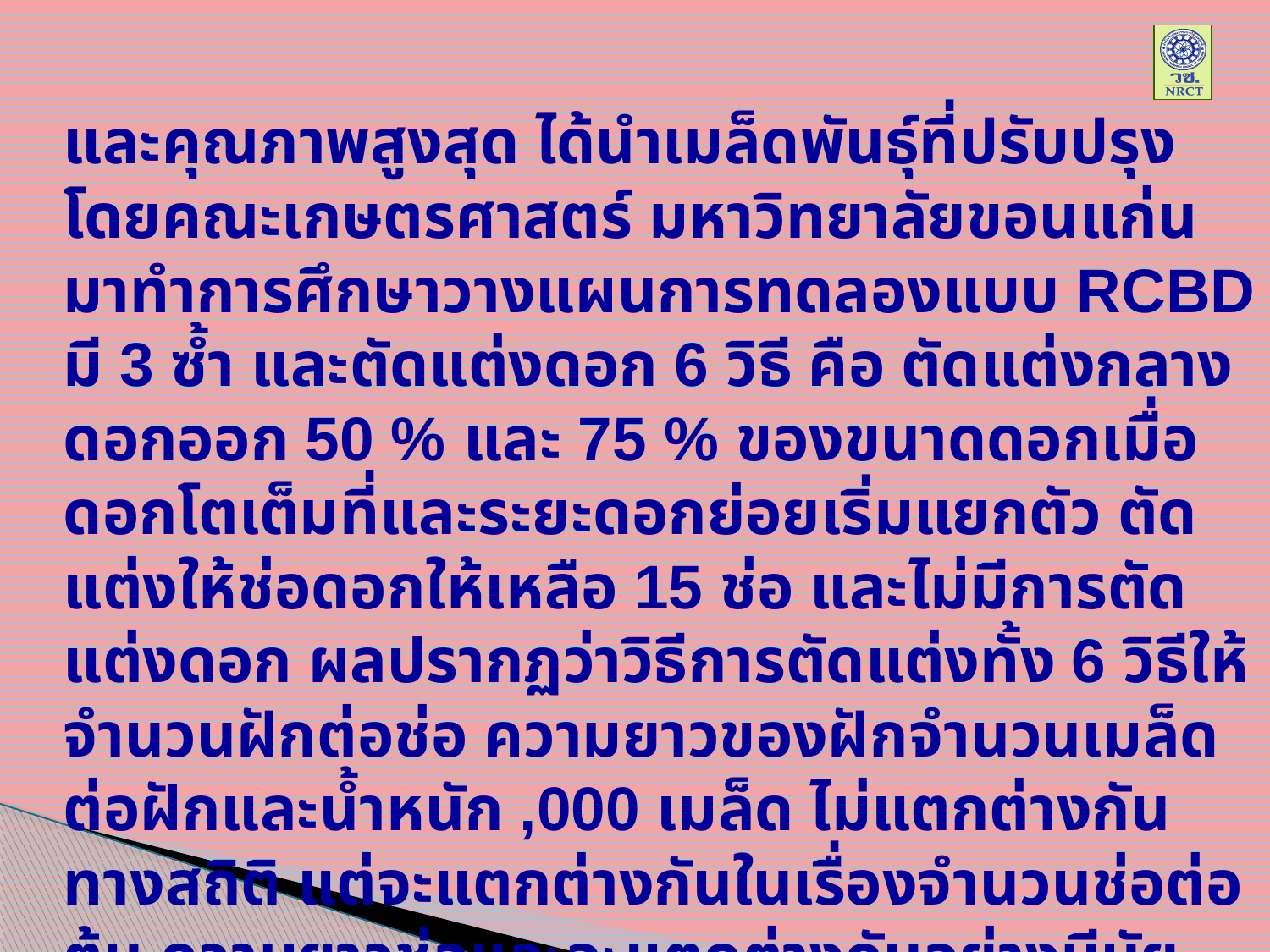

และคุณภาพสูงสุด ได้นำเมล็ดพันธุ์ที่ปรับปรุงโดยคณะเกษตรศาสตร์ มหาวิทยาลัยขอนแก่น มาทำการศึกษาวางแผนการทดลองแบบ RCBD มี 3 ซ้ำ และตัดแต่งดอก 6 วิธี คือ ตัดแต่งกลางดอกออก 50 % และ 75 % ของขนาดดอกเมื่อดอกโตเต็มที่และระยะดอกย่อยเริ่มแยกตัว ตัดแต่งให้ช่อดอกให้เหลือ 15 ช่อ และไม่มีการตัดแต่งดอก ผลปรากฏว่าวิธีการตัดแต่งทั้ง 6 วิธีให้จำนวนฝักต่อช่อ ความยาวของฝักจำนวนเมล็ดต่อฝักและน้ำหนัก ,000 เมล็ด ไม่แตกต่างกันทางสถิติ แต่จะแตกต่างกันในเรื่องจำนวนช่อต่อต้น ความยาวช่อและจะแตกต่างกันอย่างมีนัยสำคัญยิ่งสำหรับน้ำหนักเมล็ดต่อต้น